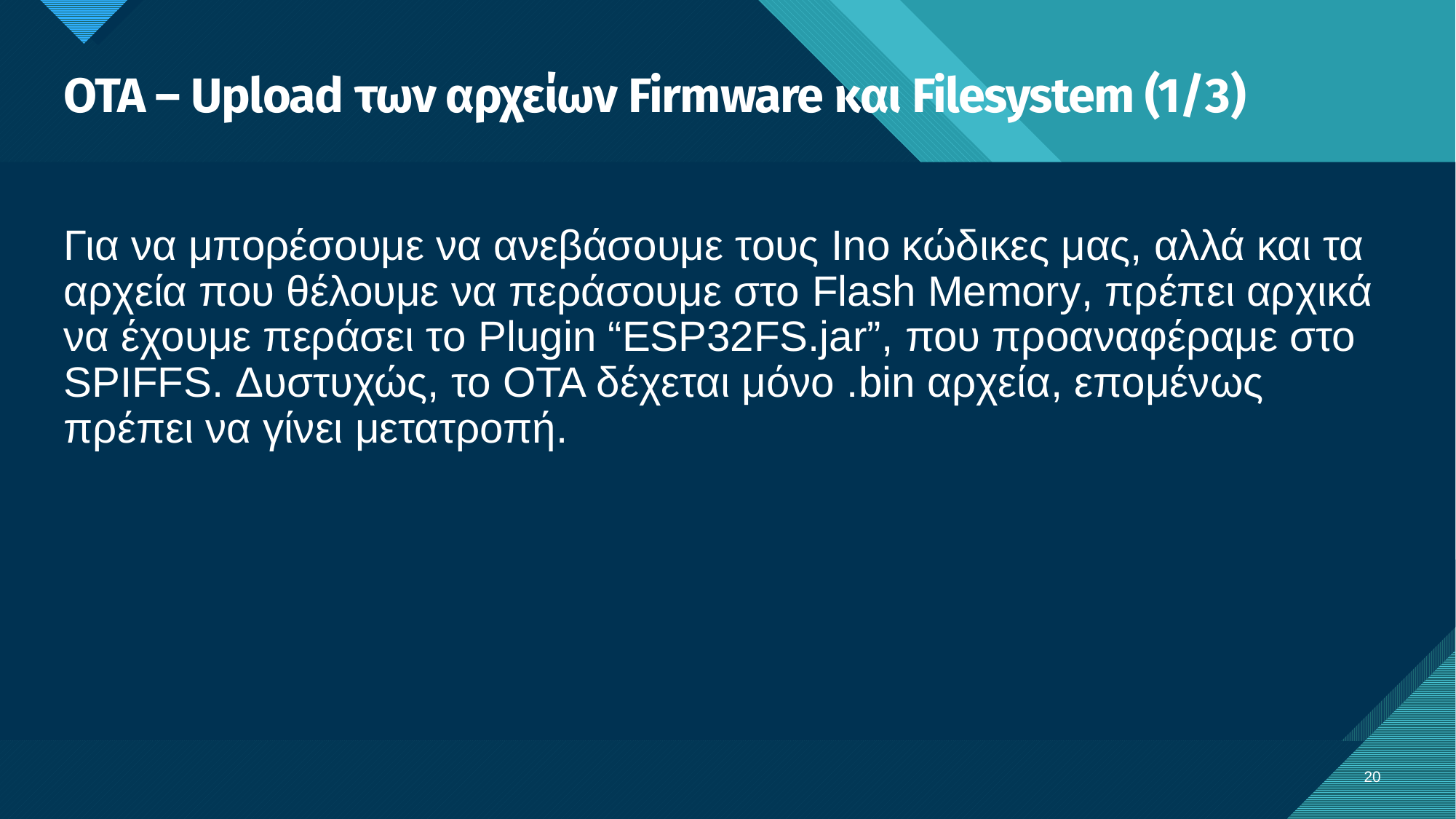

# ΟΤΑ – Upload των αρχείων Firmware και Filesystem (1/3)
Για να μπορέσουμε να ανεβάσουμε τους Ino κώδικες μας, αλλά και τα αρχεία που θέλουμε να περάσουμε στο Flash Memory, πρέπει αρχικά να έχουμε περάσει το Plugin “ESP32FS.jar”, που προαναφέραμε στο SPIFFS. Δυστυχώς, το OTA δέχεται μόνο .bin αρχεία, επομένως πρέπει να γίνει μετατροπή.
20